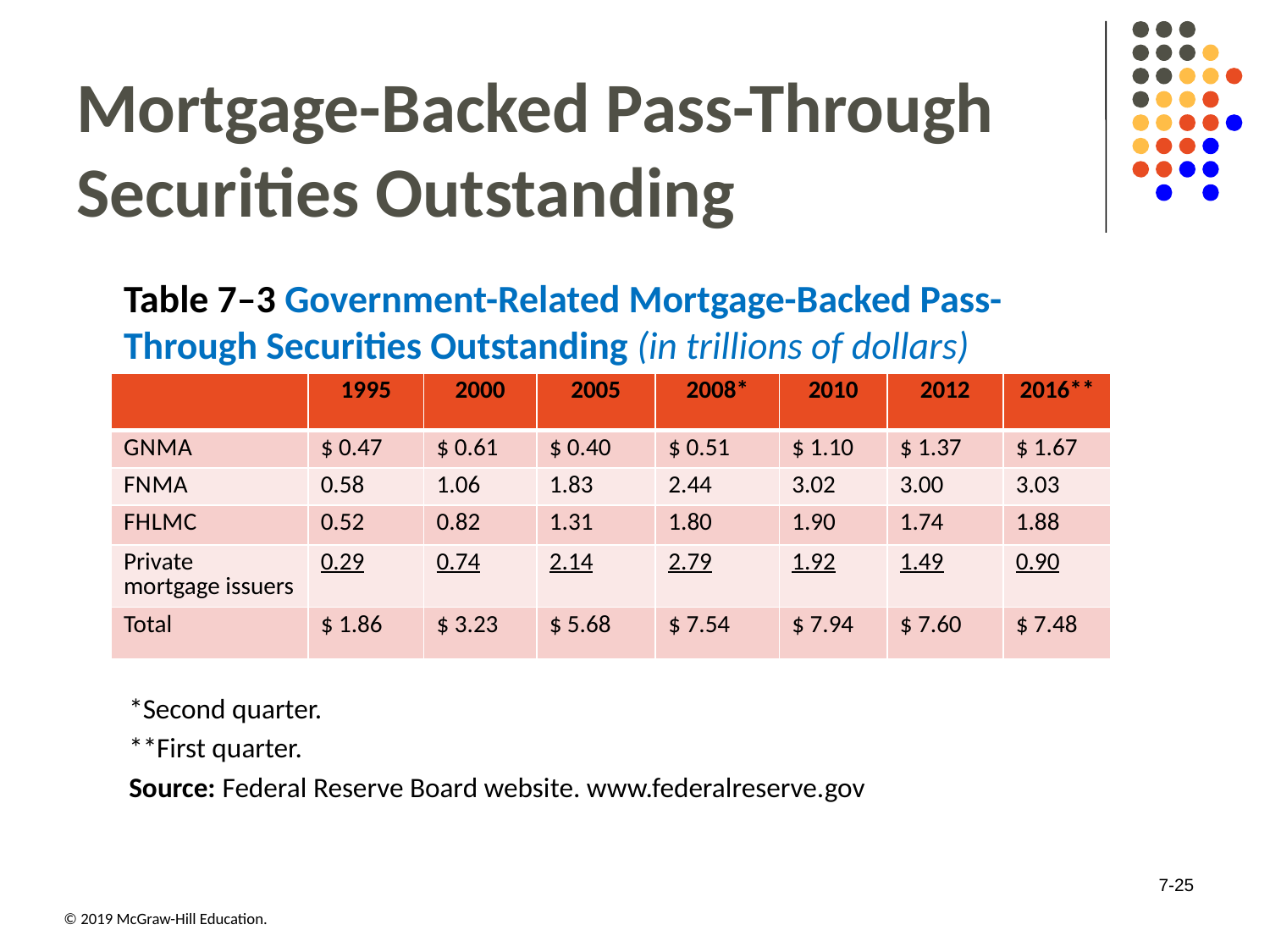

# Mortgage-Backed Pass-Through Securities Outstanding
Table 7–3 Government-Related Mortgage-Backed Pass-Through Securities Outstanding (in trillions of dollars)
| blank | 19 95 | 2000 | 2005 | 2008\* | 2010 | 2012 | 2016\*\* |
| --- | --- | --- | --- | --- | --- | --- | --- |
| G N M A | $ 0.47 | $ 0.61 | $ 0.40 | $ 0.51 | $ 1.10 | $ 1.37 | $ 1.67 |
| F N M A | 0.58 | 1.06 | 1.83 | 2.44 | 3.02 | 3.00 | 3.03 |
| F H L M C | 0.52 | 0.82 | 1.31 | 1.80 | 1.90 | 1.74 | 1.88 |
| Private mortgage issuers | 0.29 | 0.74 | 2.14 | 2.79 | 1.92 | 1.49 | 0.90 |
| Total | $ 1.86 | $ 3.23 | $ 5.68 | $ 7.54 | $ 7.94 | $ 7.60 | $ 7.48 |
*Second quarter.
**First quarter.
Source: Federal Reserve Board website. www.federalreserve.gov
7-25